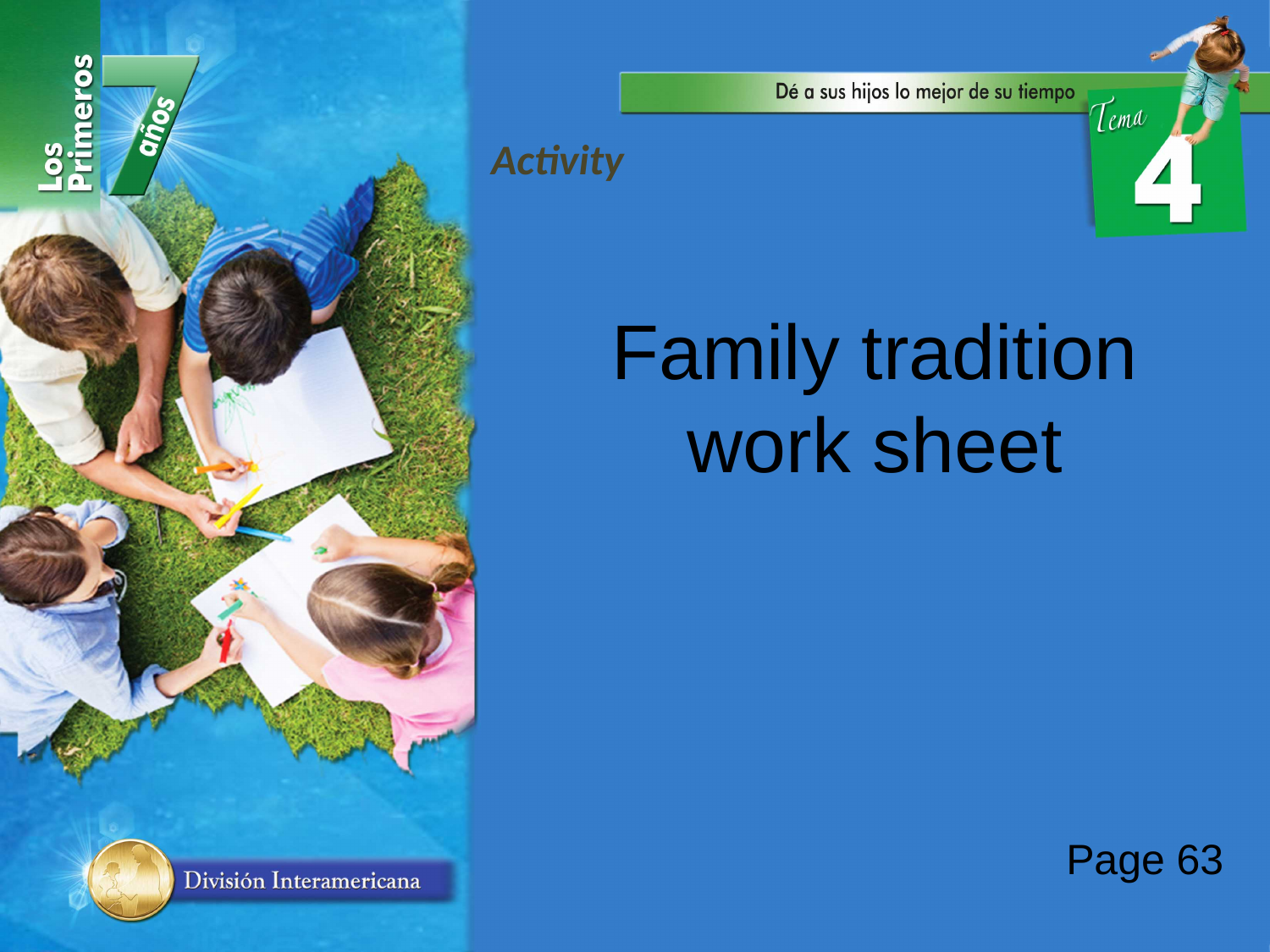

Activity
Family tradition work sheet
Page 63